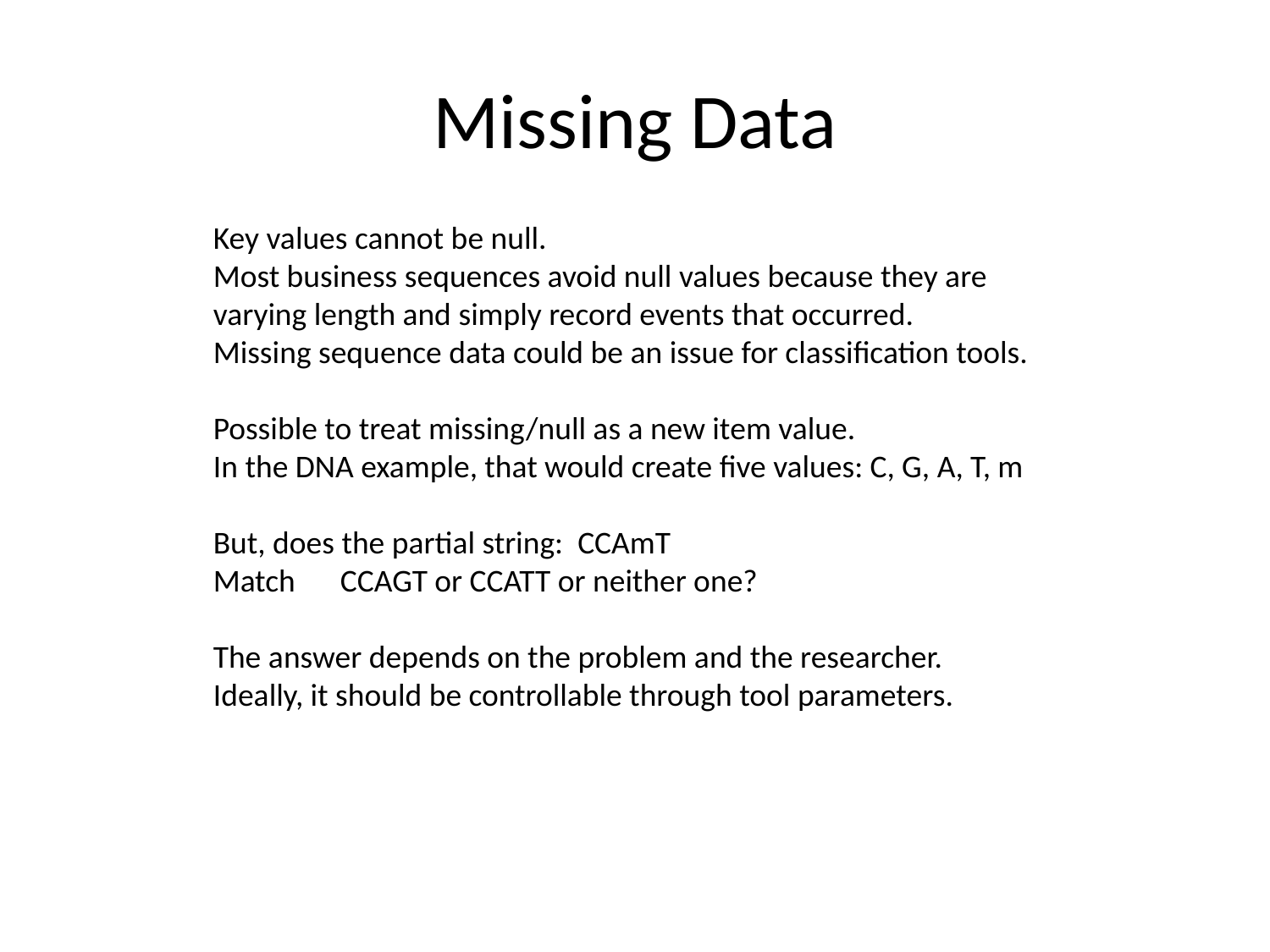

# Missing Data
Key values cannot be null.
Most business sequences avoid null values because they are varying length and simply record events that occurred.
Missing sequence data could be an issue for classification tools.

Possible to treat missing/null as a new item value.
In the DNA example, that would create five values: C, G, A, T, m

But, does the partial string:  CCAmT
Match	CCAGT or CCATT or neither one?

The answer depends on the problem and the researcher.
Ideally, it should be controllable through tool parameters.